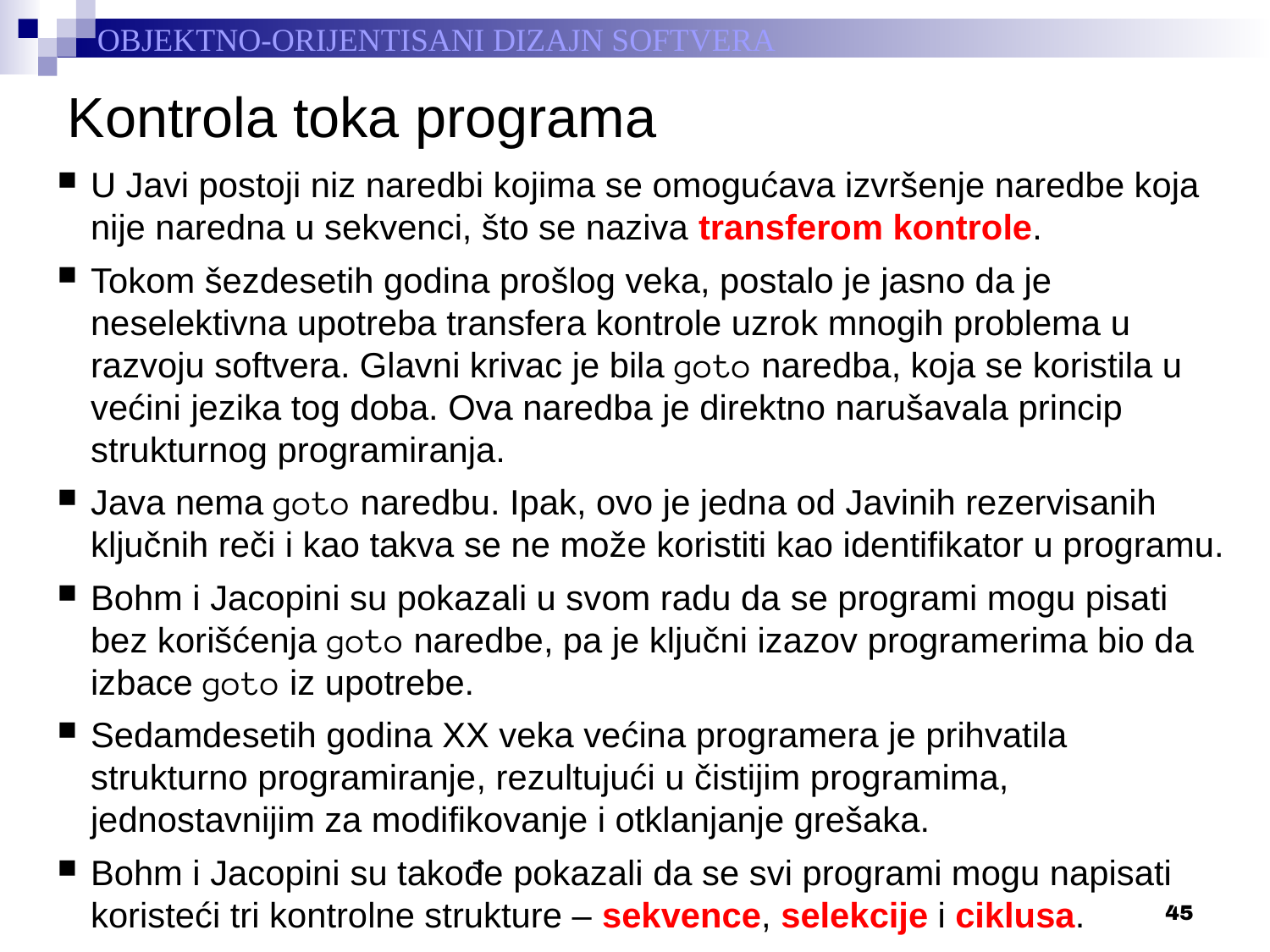

# Kontrola toka programa
U Javi postoji niz naredbi kojima se omogućava izvršenje naredbe koja nije naredna u sekvenci, što se naziva transferom kontrole.
Tokom šezdesetih godina prošlog veka, postalo je jasno da je neselektivna upotreba transfera kontrole uzrok mnogih problema u razvoju softvera. Glavni krivac je bila goto naredba, koja se koristila u većini jezika tog doba. Ova naredba je direktno narušavala princip strukturnog programiranja.
Java nema goto naredbu. Ipak, ovo je jedna od Javinih rezervisanih ključnih reči i kao takva se ne može koristiti kao identifikator u programu.
Bohm i Jacopini su pokazali u svom radu da se programi mogu pisati bez korišćenja goto naredbe, pa je ključni izazov programerima bio da izbace goto iz upotrebe.
Sedamdesetih godina XX veka većina programera je prihvatila strukturno programiranje, rezultujući u čistijim programima, jednostavnijim za modifikovanje i otklanjanje grešaka.
Bohm i Jacopini su takođe pokazali da se svi programi mogu napisati koristeći tri kontrolne strukture – sekvence, selekcije i ciklusa.
45